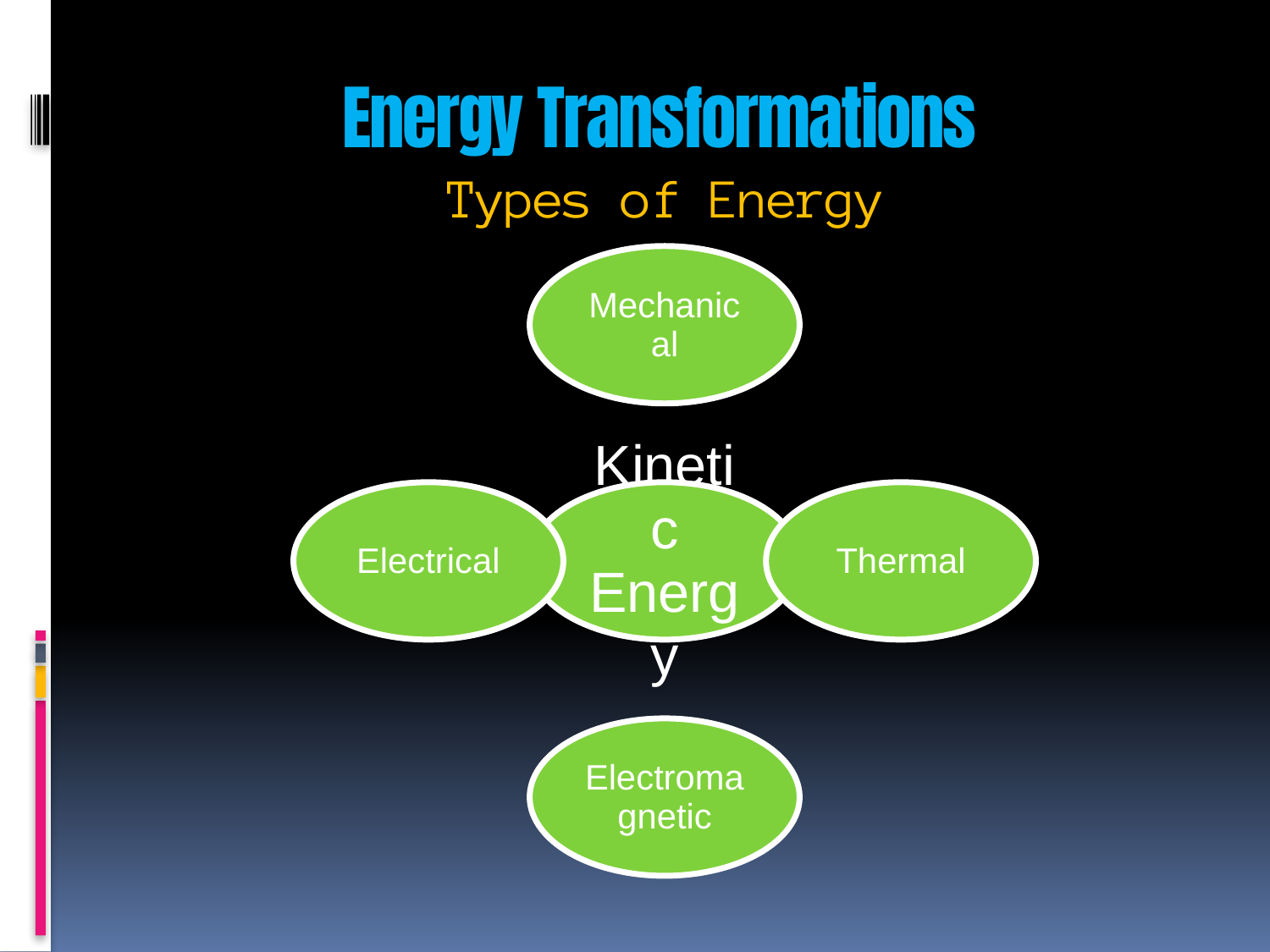

# Energy Transformations Types of Energy
Kinetic Energy
Mechanical
Thermal
Electromagnetic
Electrical